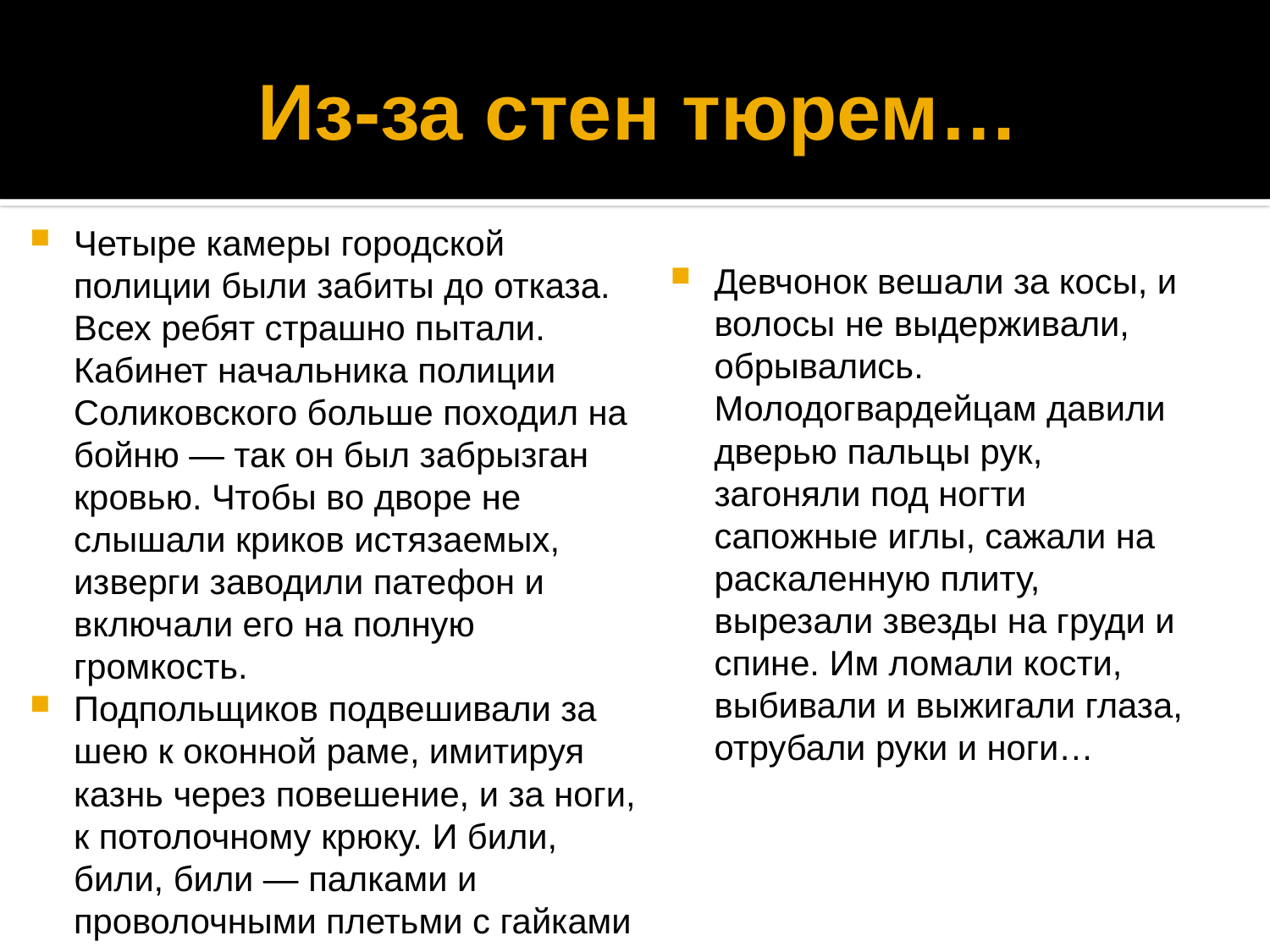

# Из-за стен тюрем…
Четыре камеры городской полиции были забиты до отказа. Всех ребят страшно пытали. Кабинет начальника полиции Соликовского больше походил на бойню — так он был забрызган кровью. Чтобы во дворе не слышали криков истязаемых, изверги заводили патефон и включали его на полную громкость.
Подпольщиков подвешивали за шею к оконной раме, имитируя казнь через повешение, и за ноги, к потолочному крюку. И били, били, били — палками и проволочными плетьми с гайками на конце.

Девчонок вешали за косы, и волосы не выдерживали, обрывались. Молодогвардейцам давили дверью пальцы рук, загоняли под ногти сапожные иглы, сажали на раскаленную плиту, вырезали звезды на груди и спине. Им ломали кости, выбивали и выжигали глаза, отрубали руки и ноги…